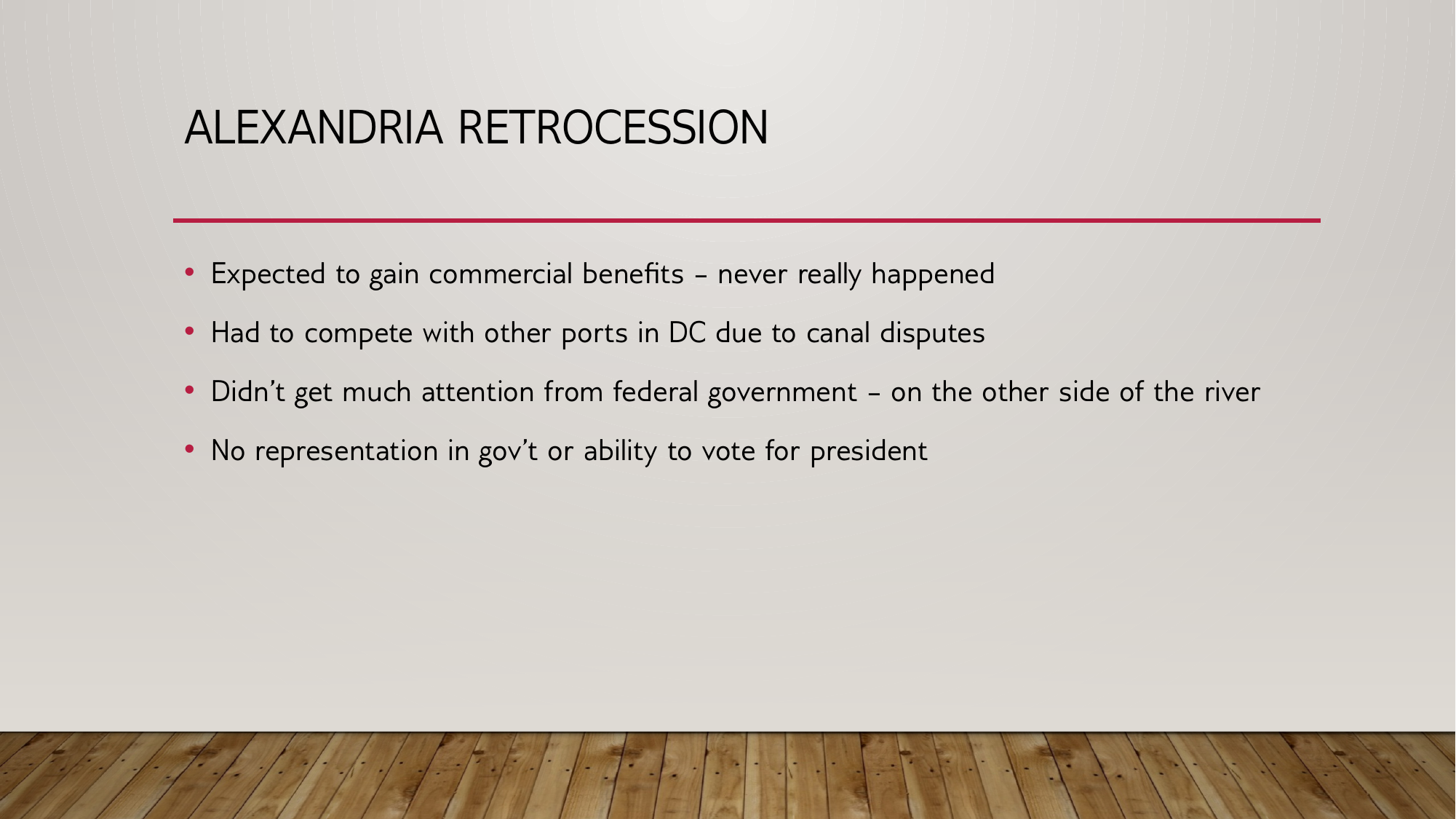

# Alexandria Retrocession
Expected to gain commercial benefits – never really happened
Had to compete with other ports in DC due to canal disputes
Didn’t get much attention from federal government – on the other side of the river
No representation in gov’t or ability to vote for president